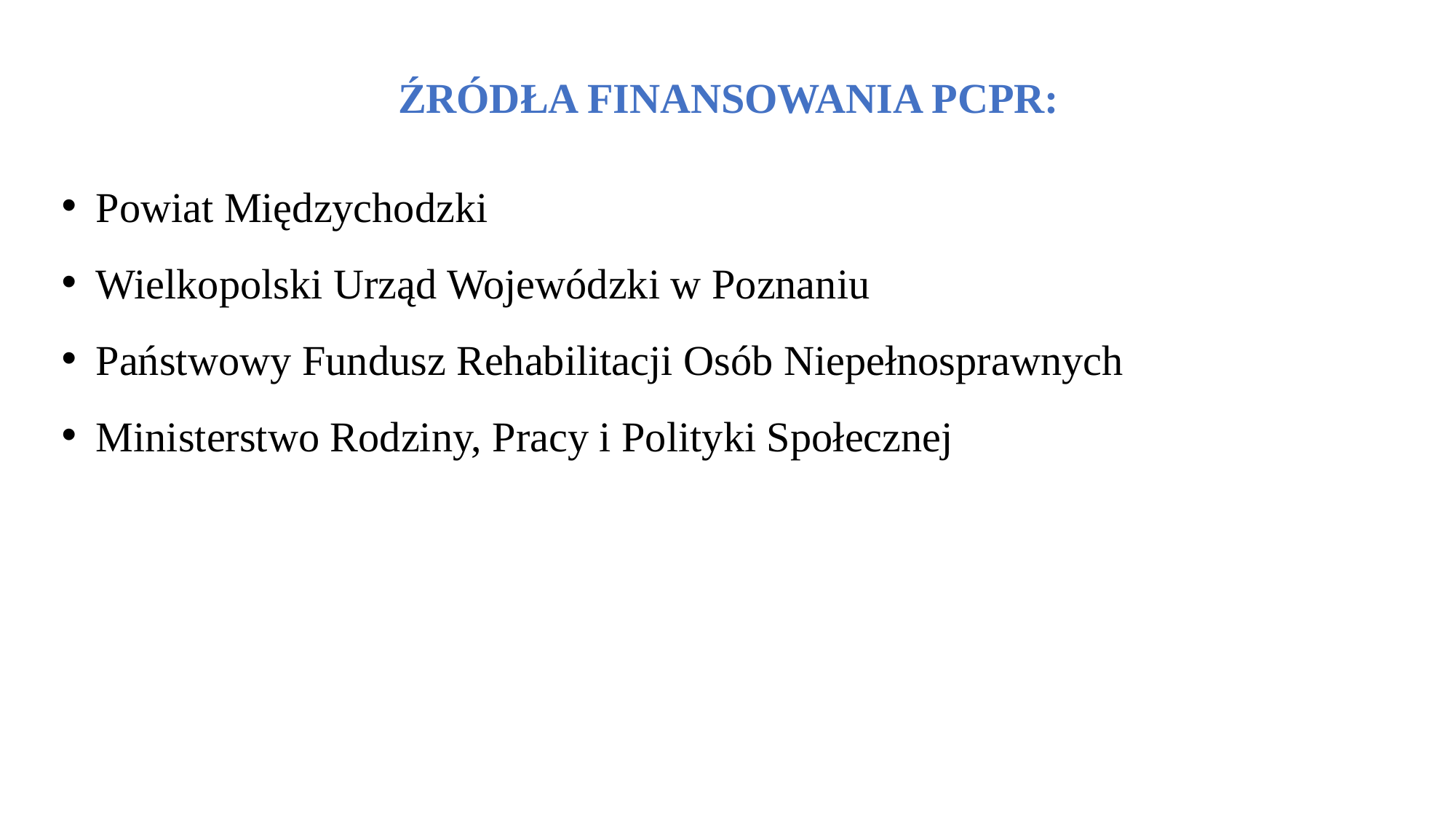

ŹRÓDŁA FINANSOWANIA PCPR:

Powiat Międzychodzki
Wielkopolski Urząd Wojewódzki w Poznaniu
Państwowy Fundusz Rehabilitacji Osób Niepełnosprawnych
Ministerstwo Rodziny, Pracy i Polityki Społecznej